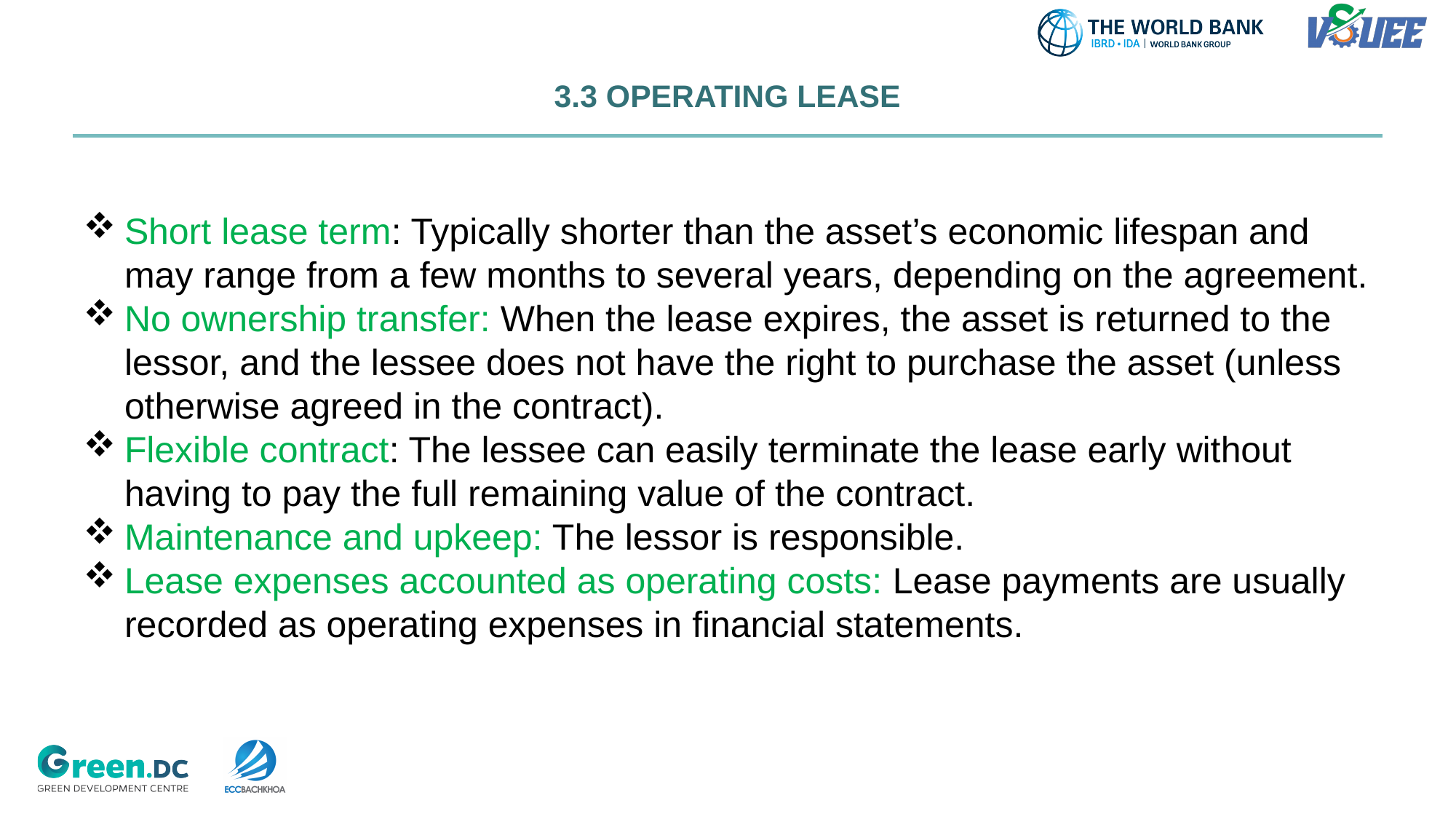

# 3.3 OPERATING LEASE
Short lease term: Typically shorter than the asset’s economic lifespan and may range from a few months to several years, depending on the agreement.
No ownership transfer: When the lease expires, the asset is returned to the lessor, and the lessee does not have the right to purchase the asset (unless otherwise agreed in the contract).
Flexible contract: The lessee can easily terminate the lease early without having to pay the full remaining value of the contract.
Maintenance and upkeep: The lessor is responsible.
Lease expenses accounted as operating costs: Lease payments are usually recorded as operating expenses in financial statements.